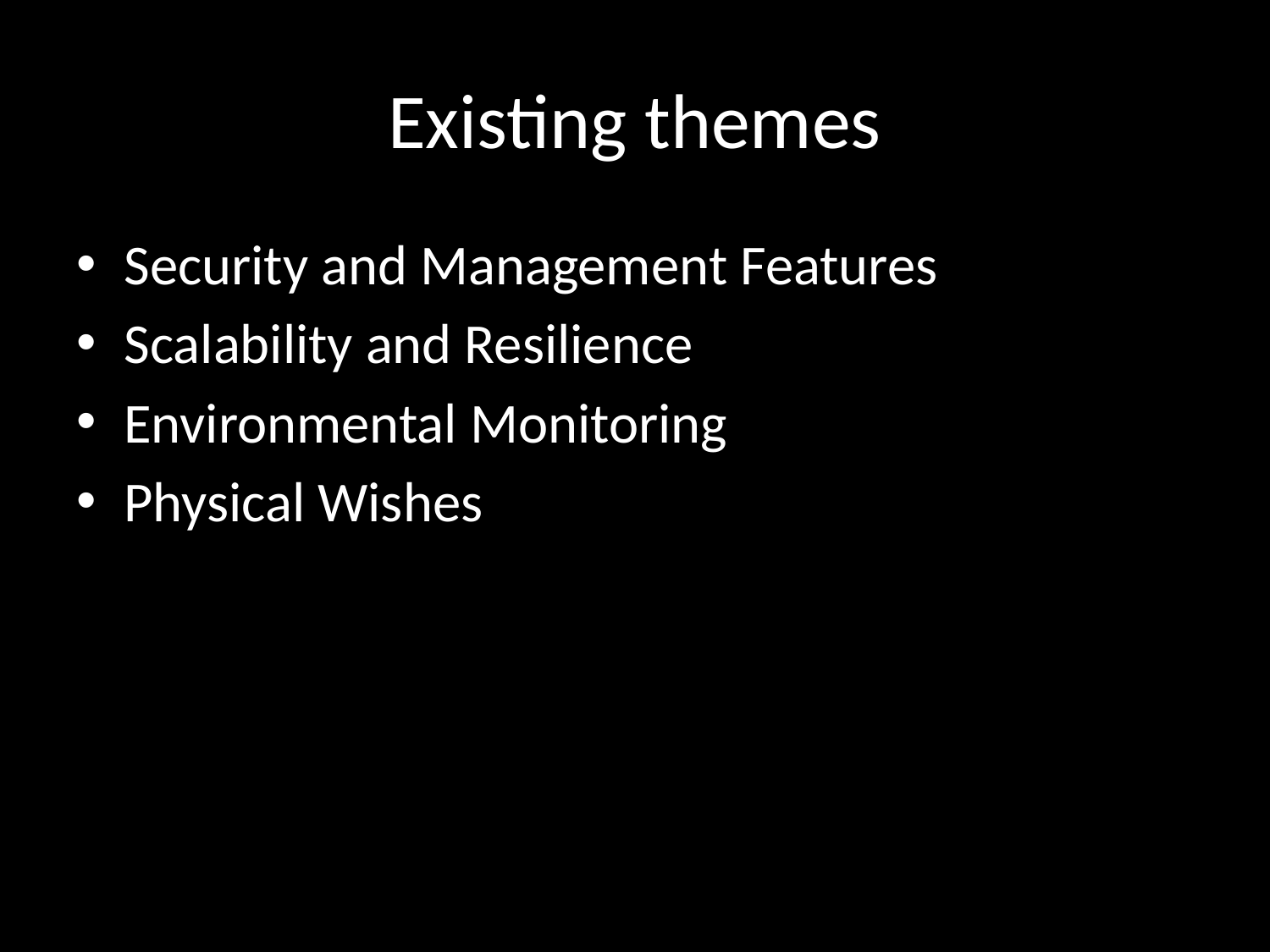

# Existing themes
Security and Management Features
Scalability and Resilience
Environmental Monitoring
Physical Wishes